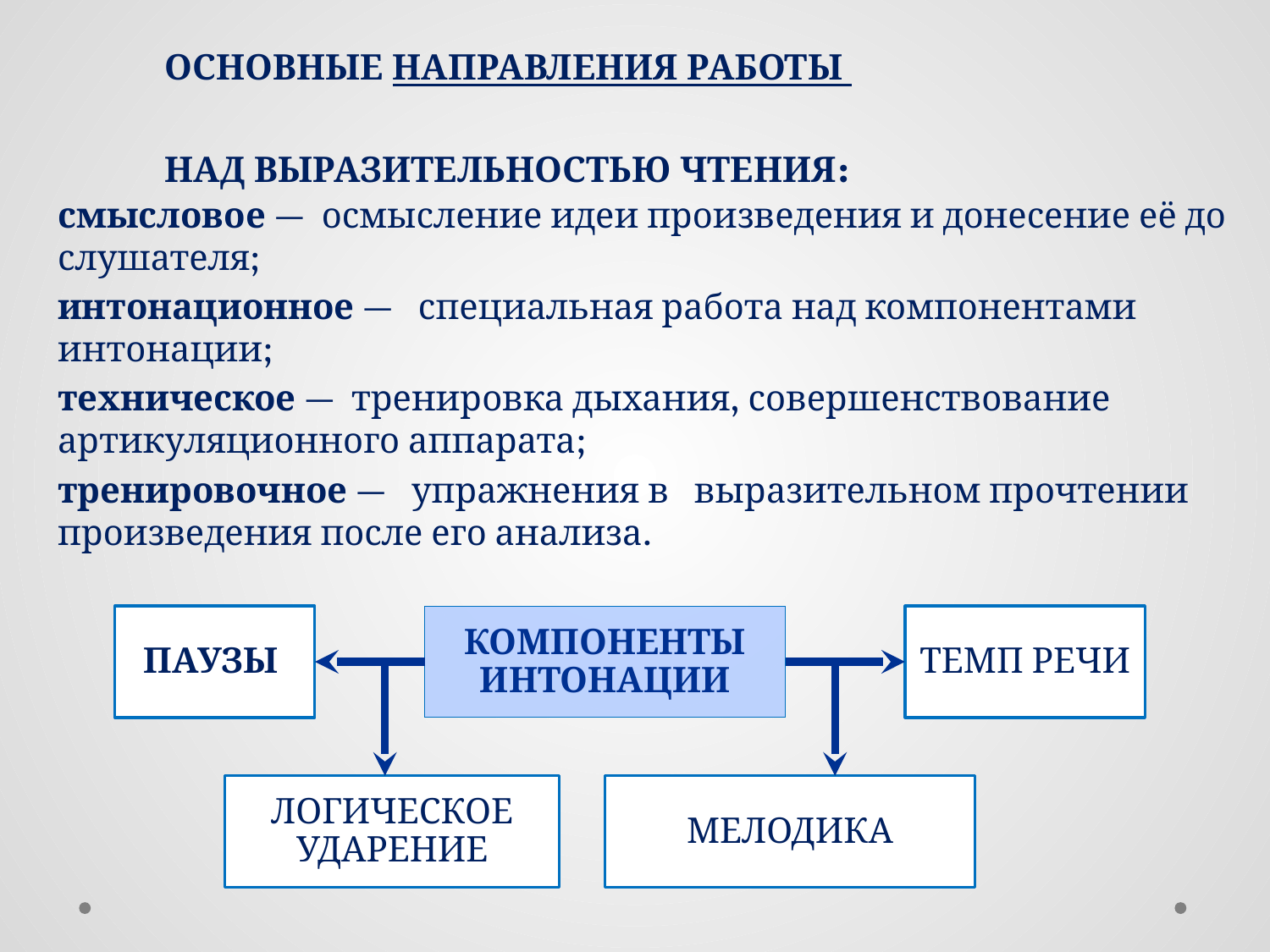

# Основные направления работы над выразительностью чтения:
смысловое —  осмысление идеи произведения и донесение её до слушателя;
интонационное —   специальная работа над компонентами интонации;
техническое —  тренировка дыхания, совершенствование артикуляционного аппарата;
тренировочное —   упражнения в   выразительном прочтении произведения после его анализа.

Паузы
Компоненты интонации
Темп речи
Логическое ударение
Мелодика